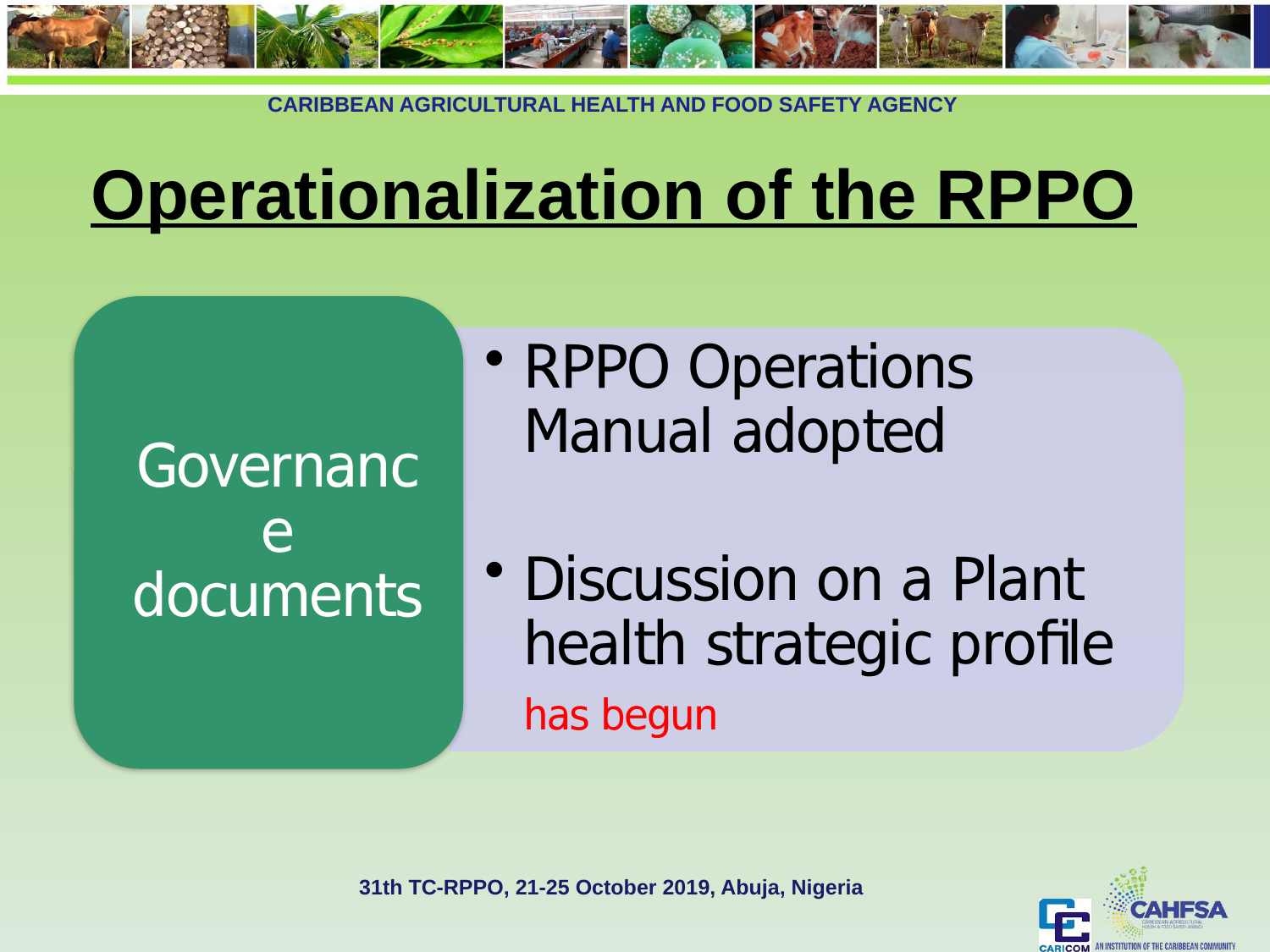

# Operationalization of the RPPO
RPPO Operations Manual adopted

Discussion on a Plant health strategic profile has begun
Governance documents